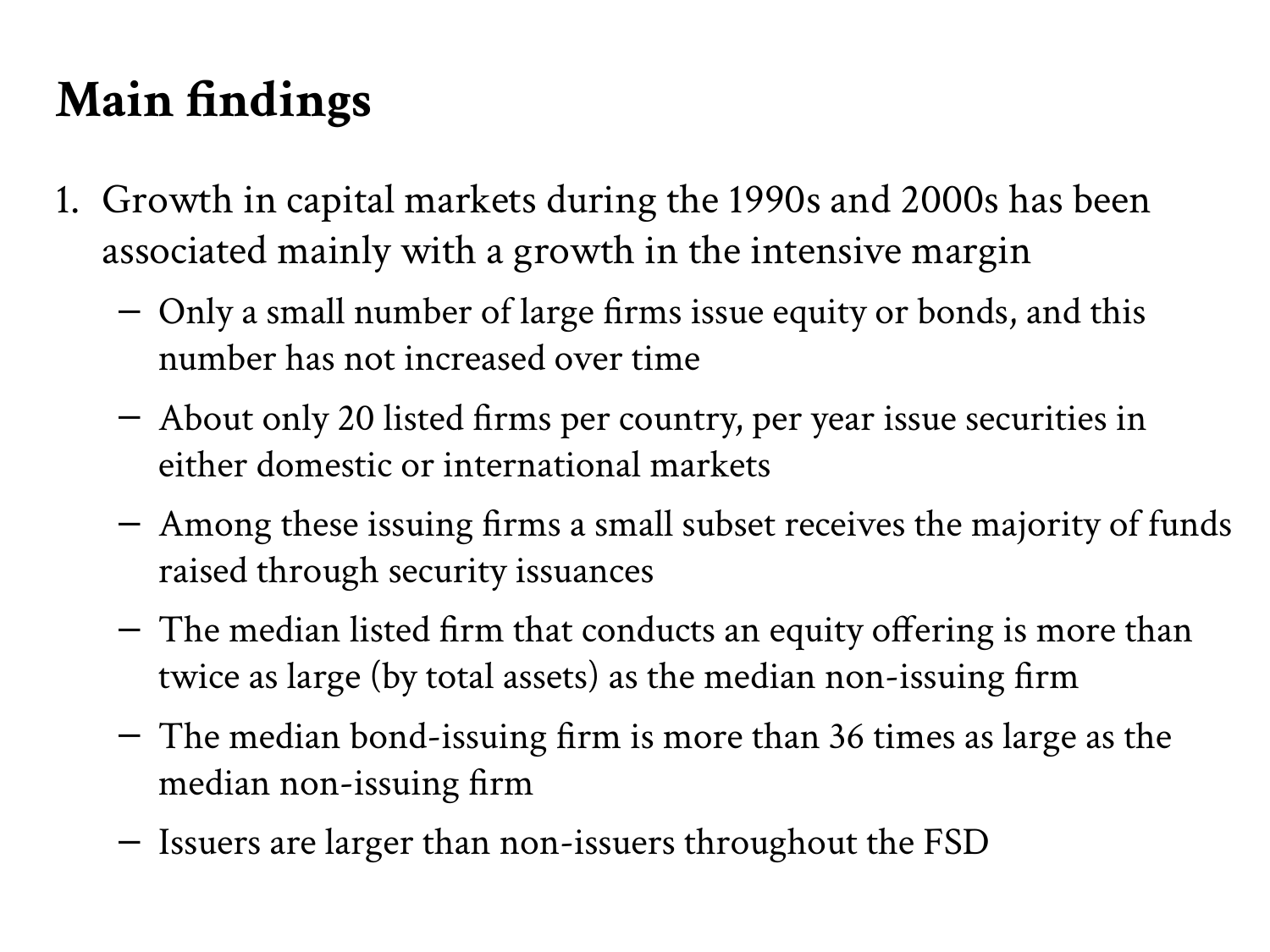

# Main findings
Growth in capital markets during the 1990s and 2000s has been associated mainly with a growth in the intensive margin
Only a small number of large firms issue equity or bonds, and this number has not increased over time
About only 20 listed firms per country, per year issue securities in either domestic or international markets
Among these issuing firms a small subset receives the majority of funds raised through security issuances
The median listed firm that conducts an equity offering is more than twice as large (by total assets) as the median non-issuing firm
The median bond-issuing firm is more than 36 times as large as the median non-issuing firm
Issuers are larger than non-issuers throughout the FSD